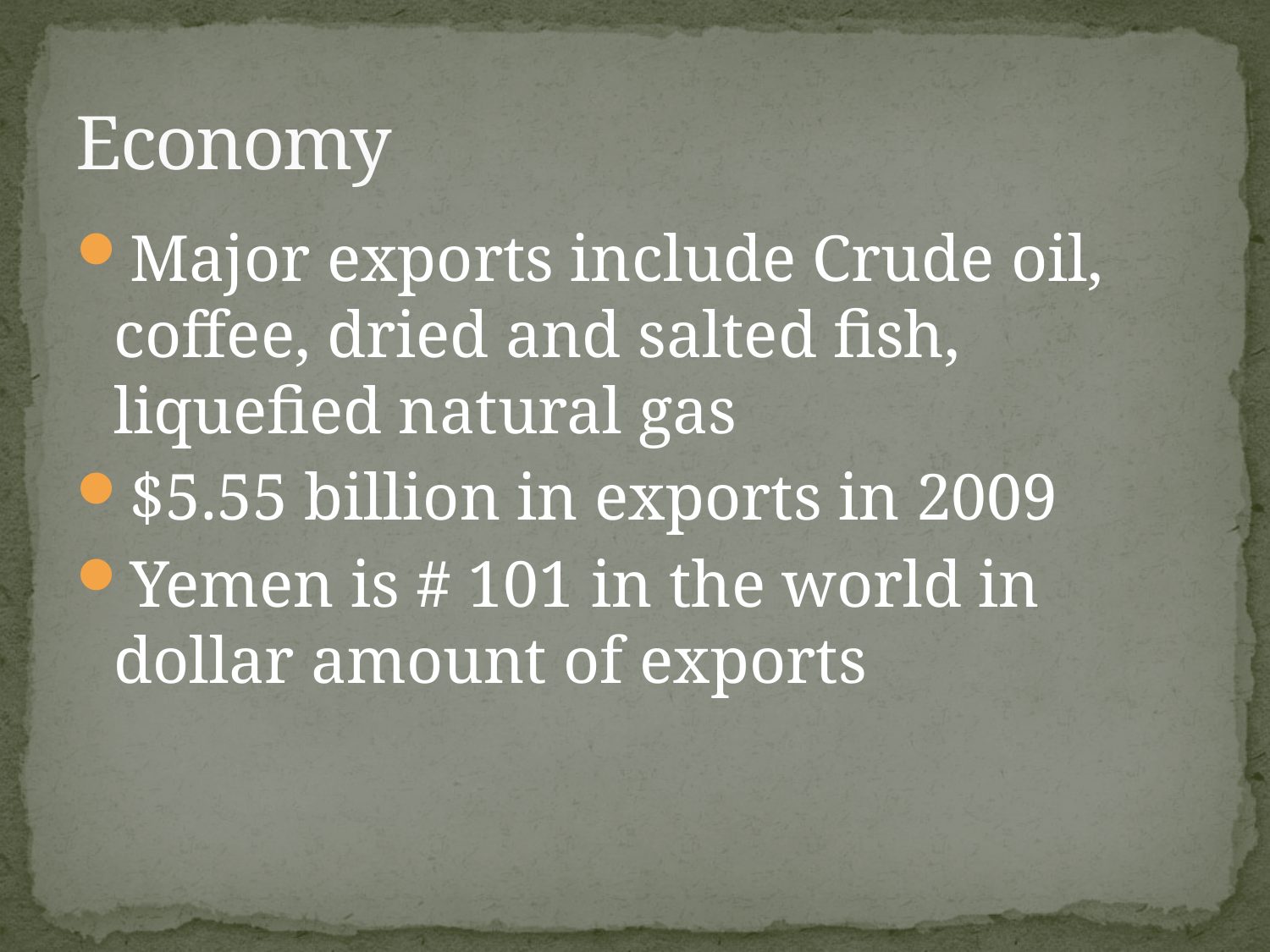

# Economy
Major exports include Crude oil, coffee, dried and salted fish, liquefied natural gas
$5.55 billion in exports in 2009
Yemen is # 101 in the world in dollar amount of exports